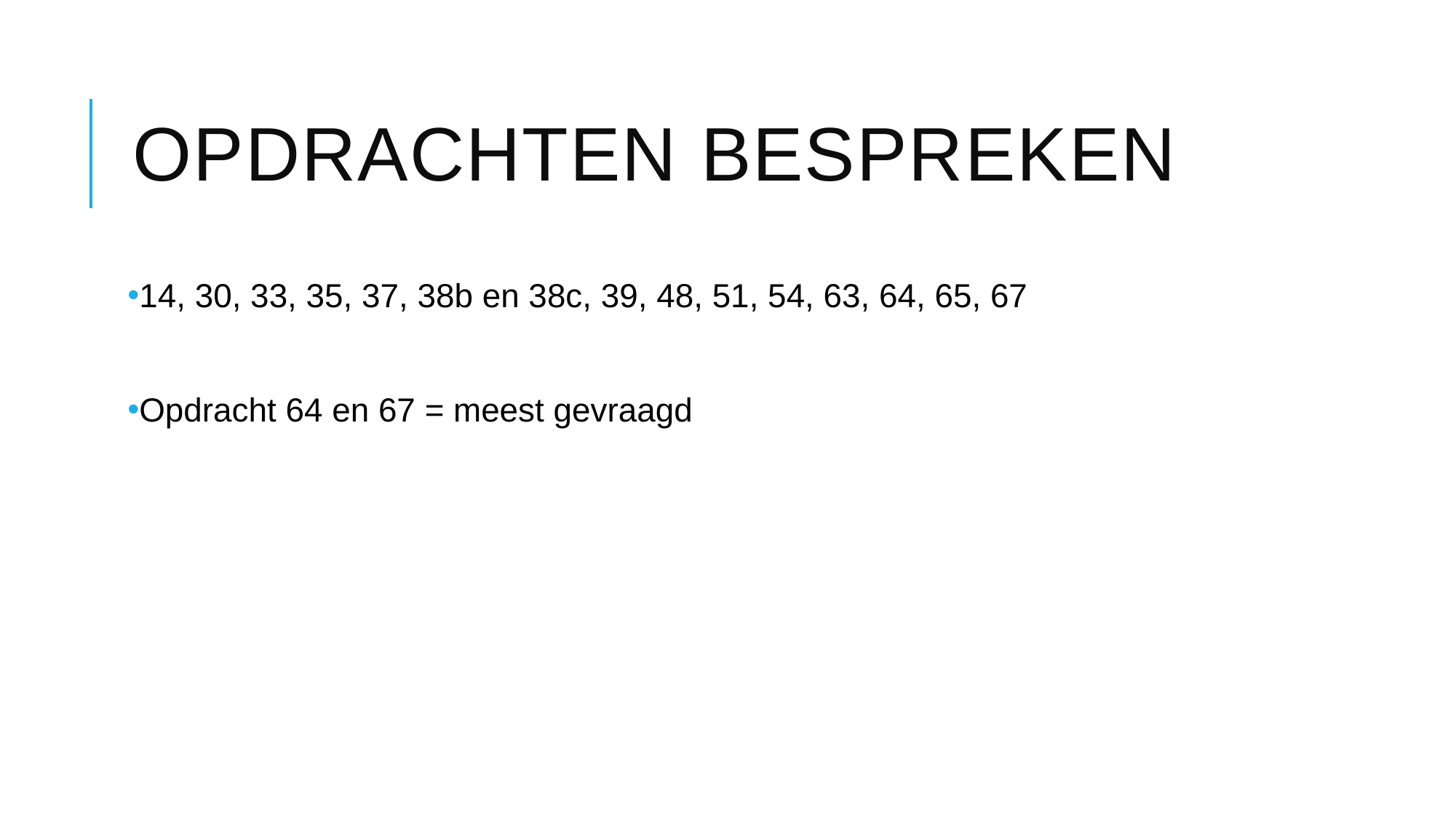

# Opdrachten bespreken
14, 30, 33, 35, 37, 38b en 38c, 39, 48, 51, 54, 63, 64, 65, 67

Opdracht 64 en 67 = meest gevraagd